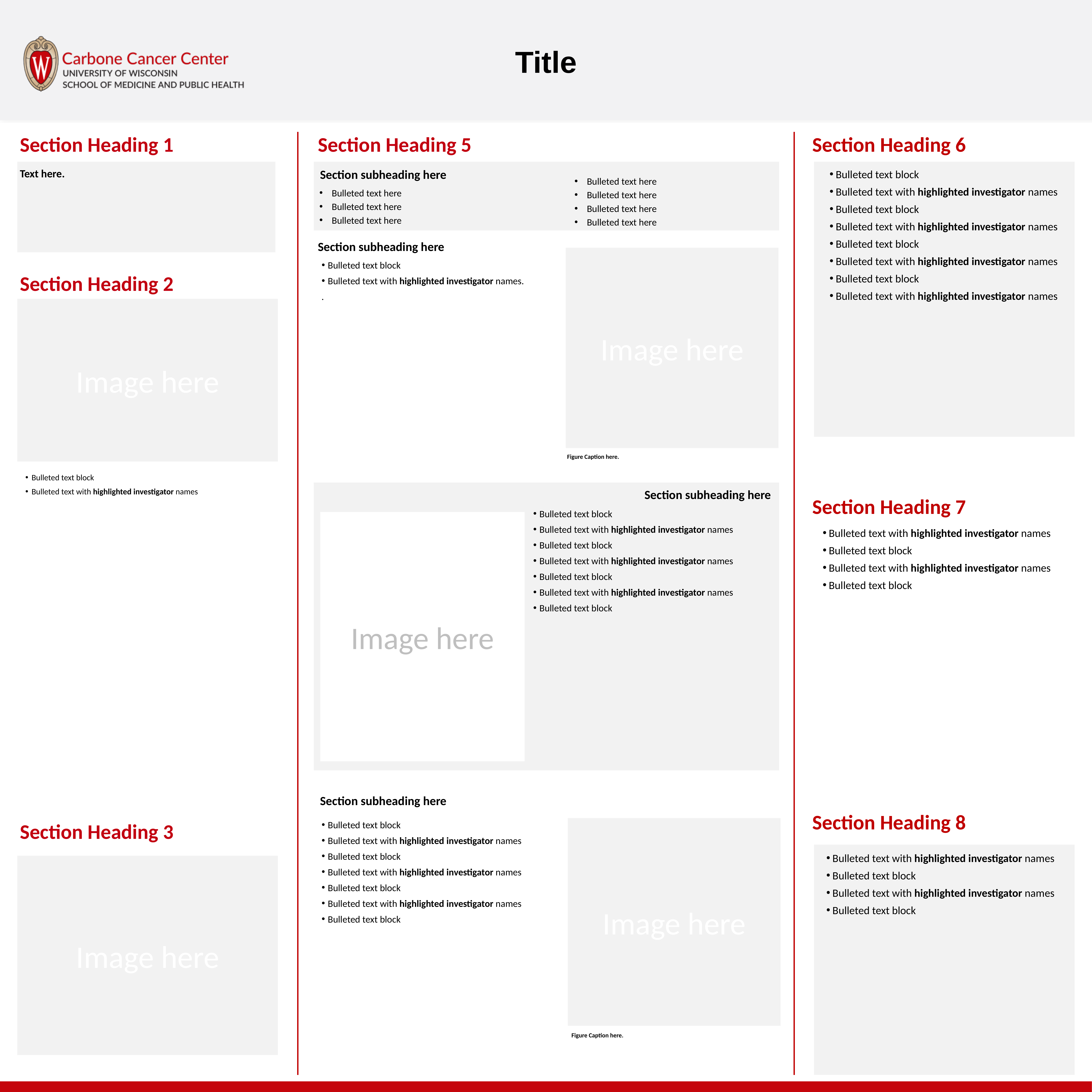

Title
Section Heading 1
Section Heading 5
Section Heading 6

Text here.
Section subheading here
Bulleted text block
Bulleted text with highlighted investigator names
Bulleted text block
Bulleted text with highlighted investigator names
Bulleted text block
Bulleted text with highlighted investigator names
Bulleted text block
Bulleted text with highlighted investigator names
Bulleted text here
Bulleted text here
Bulleted text here
Bulleted text here
Bulleted text here
Bulleted text here
Bulleted text here
Section subheading here
Image here
Bulleted text block
Bulleted text with highlighted investigator names.
.

Section Heading 2
Image here
Figure Caption here.
Bulleted text block
Bulleted text with highlighted investigator names

Section subheading here
Section Heading 7
Bulleted text block
Bulleted text with highlighted investigator names
Bulleted text block
Bulleted text with highlighted investigator names
Bulleted text block
Bulleted text with highlighted investigator names
Bulleted text block
Image here
Bulleted text with highlighted investigator names
Bulleted text block
Bulleted text with highlighted investigator names
Bulleted text block
Section subheading here
Section Heading 8
Section Heading 3
Bulleted text block
Bulleted text with highlighted investigator names
Bulleted text block
Bulleted text with highlighted investigator names
Bulleted text block
Bulleted text with highlighted investigator names
Bulleted text block
Image here

Bulleted text with highlighted investigator names
Bulleted text block
Bulleted text with highlighted investigator names
Bulleted text block
Image here
Figure Caption here.